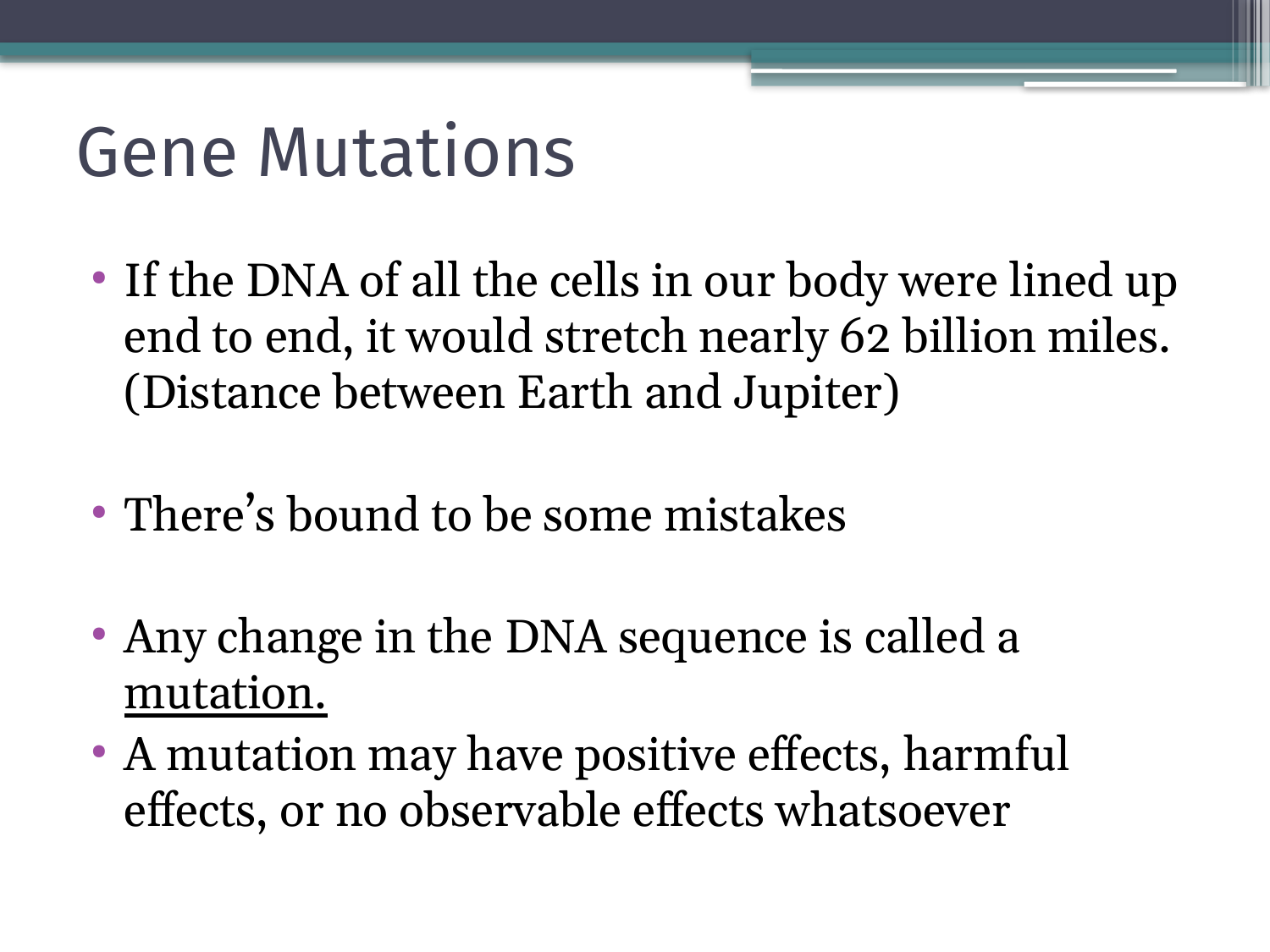

# Gene Mutations
If the DNA of all the cells in our body were lined up end to end, it would stretch nearly 62 billion miles. (Distance between Earth and Jupiter)

There’s bound to be some mistakes

Any change in the DNA sequence is called a mutation.
A mutation may have positive effects, harmful effects, or no observable effects whatsoever